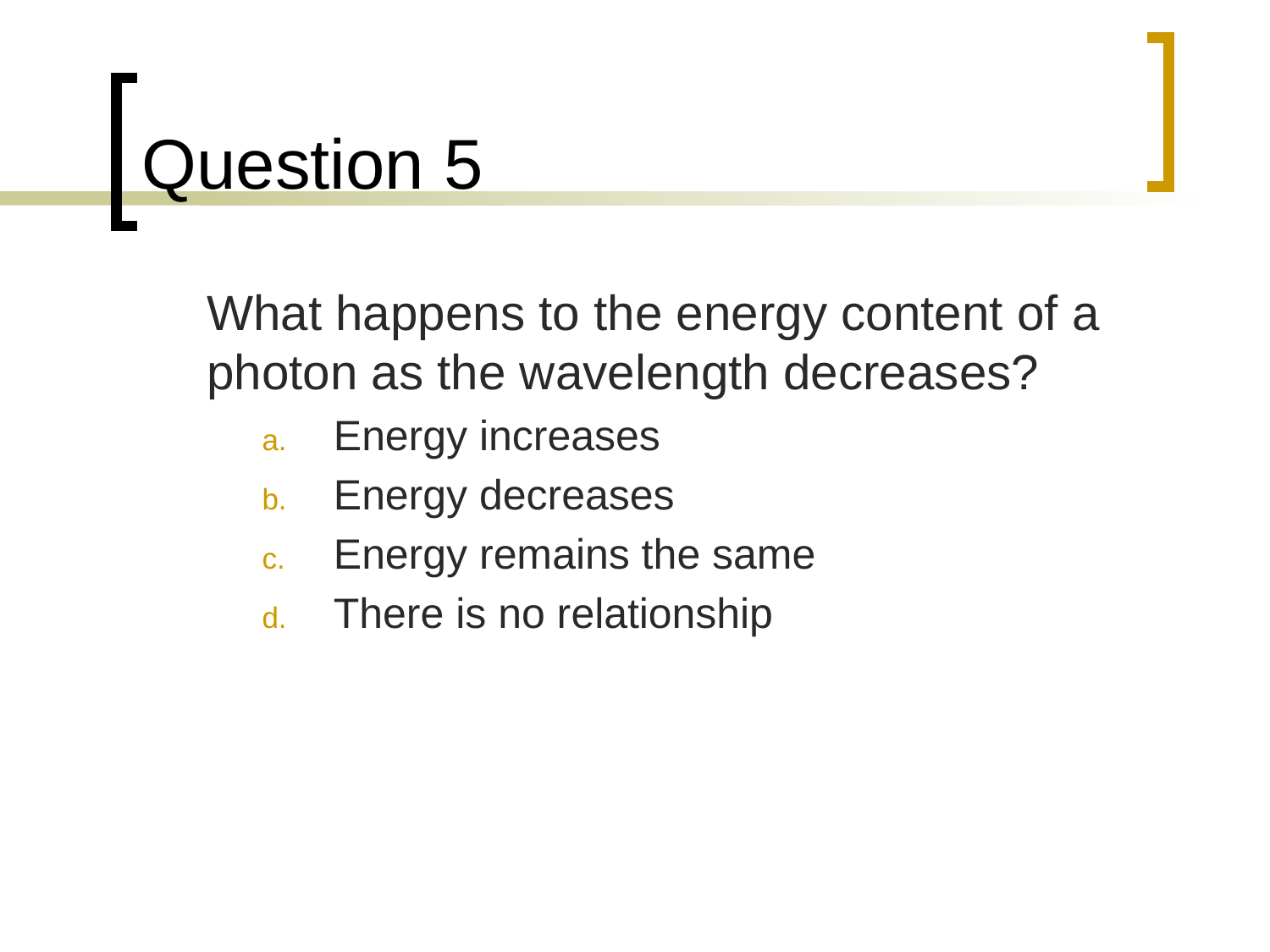

# Question 5
	What happens to the energy content of a photon as the wavelength decreases?
Energy increases
Energy decreases
Energy remains the same
There is no relationship